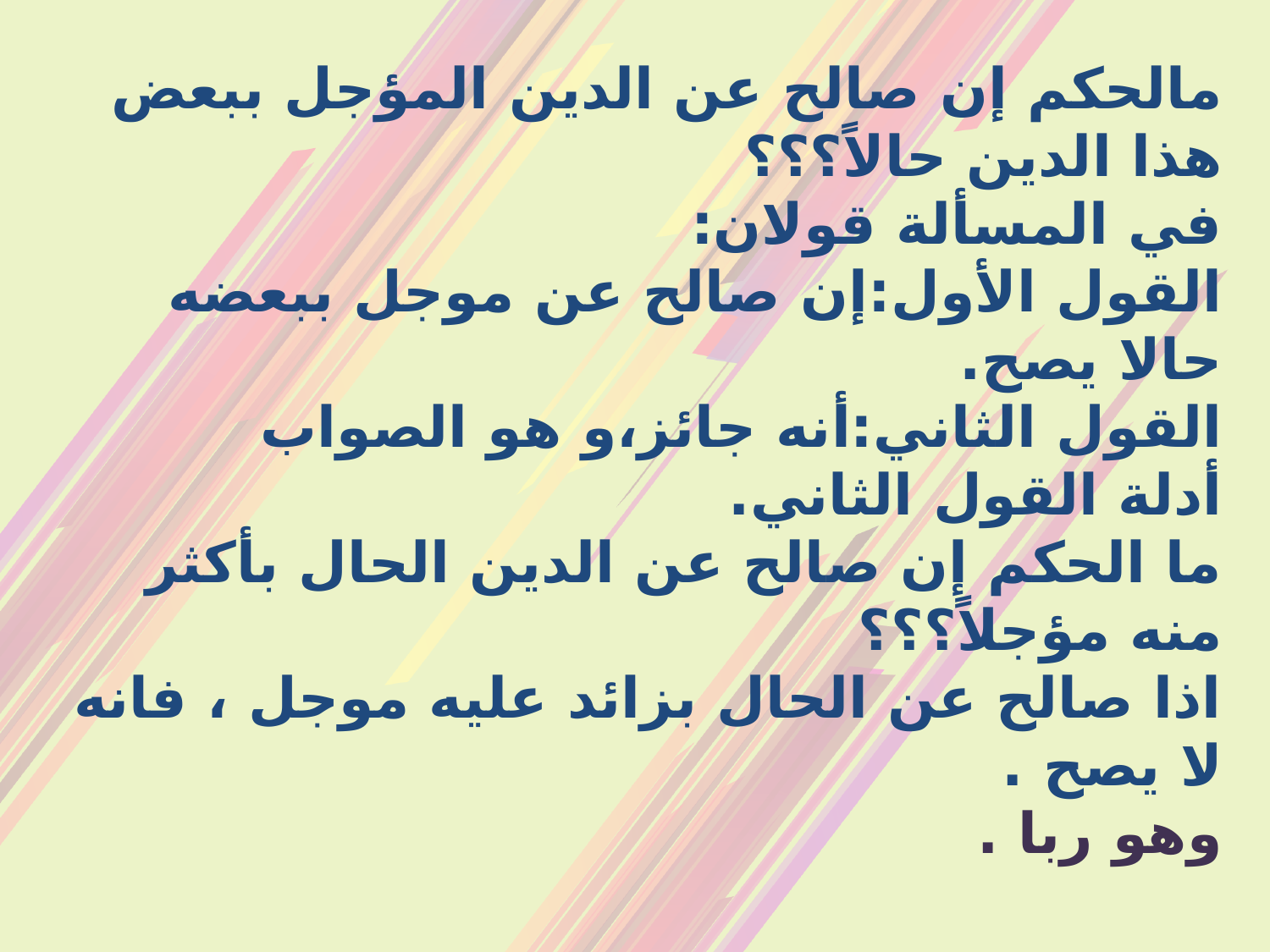

مالحكم إن صالح عن الدين المؤجل ببعض هذا الدين حالاً؟؟؟
في المسألة قولان:
القول الأول:إن صالح عن موجل ببعضه حالا يصح.
القول الثاني:أنه جائز،و هو الصواب
أدلة القول الثاني.
ما الحكم إن صالح عن الدين الحال بأكثر منه مؤجلاً؟؟؟
اذا صالح عن الحال بزائد عليه موجل ، فانه لا يصح .
وهو ربا .